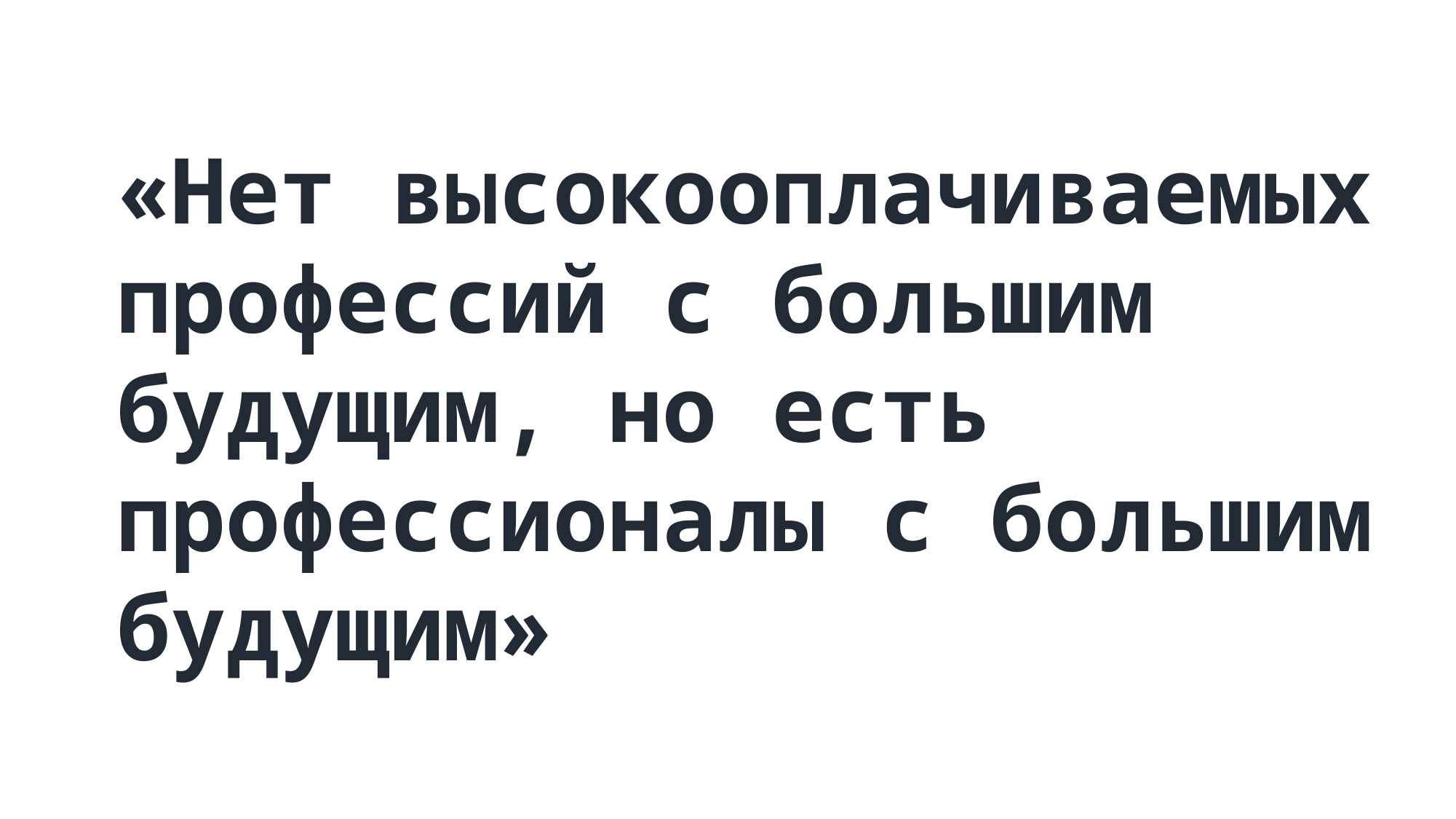

«Нет высокооплачиваемых профессий с большим будущим, но есть профессионалы с большим будущим»